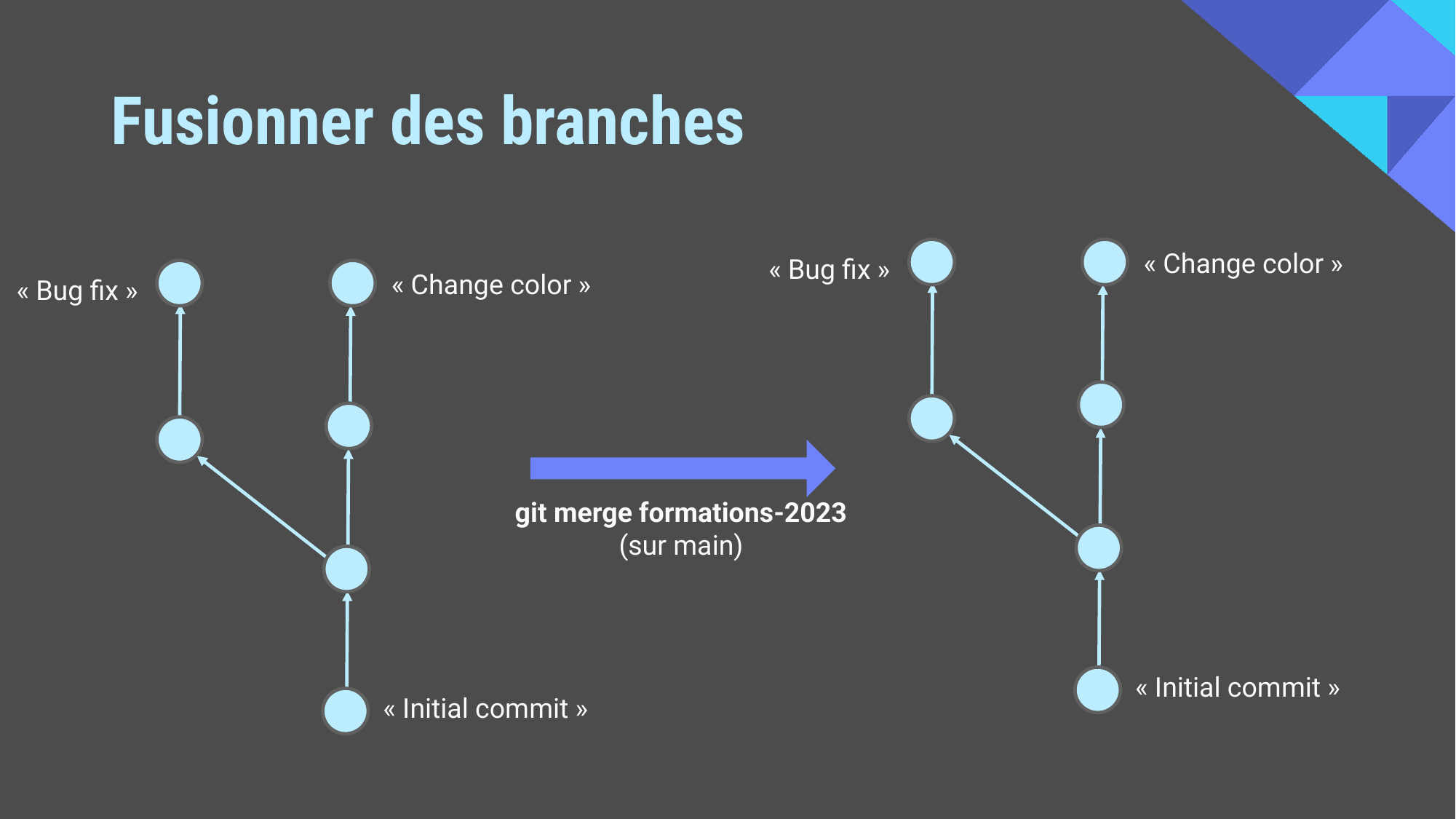

# Fusionner des branches

« Change color »
« Bug fix »

« Change color »
« Bug fix »

git merge formations-2023
(sur main)
« Initial commit »
« Initial commit »